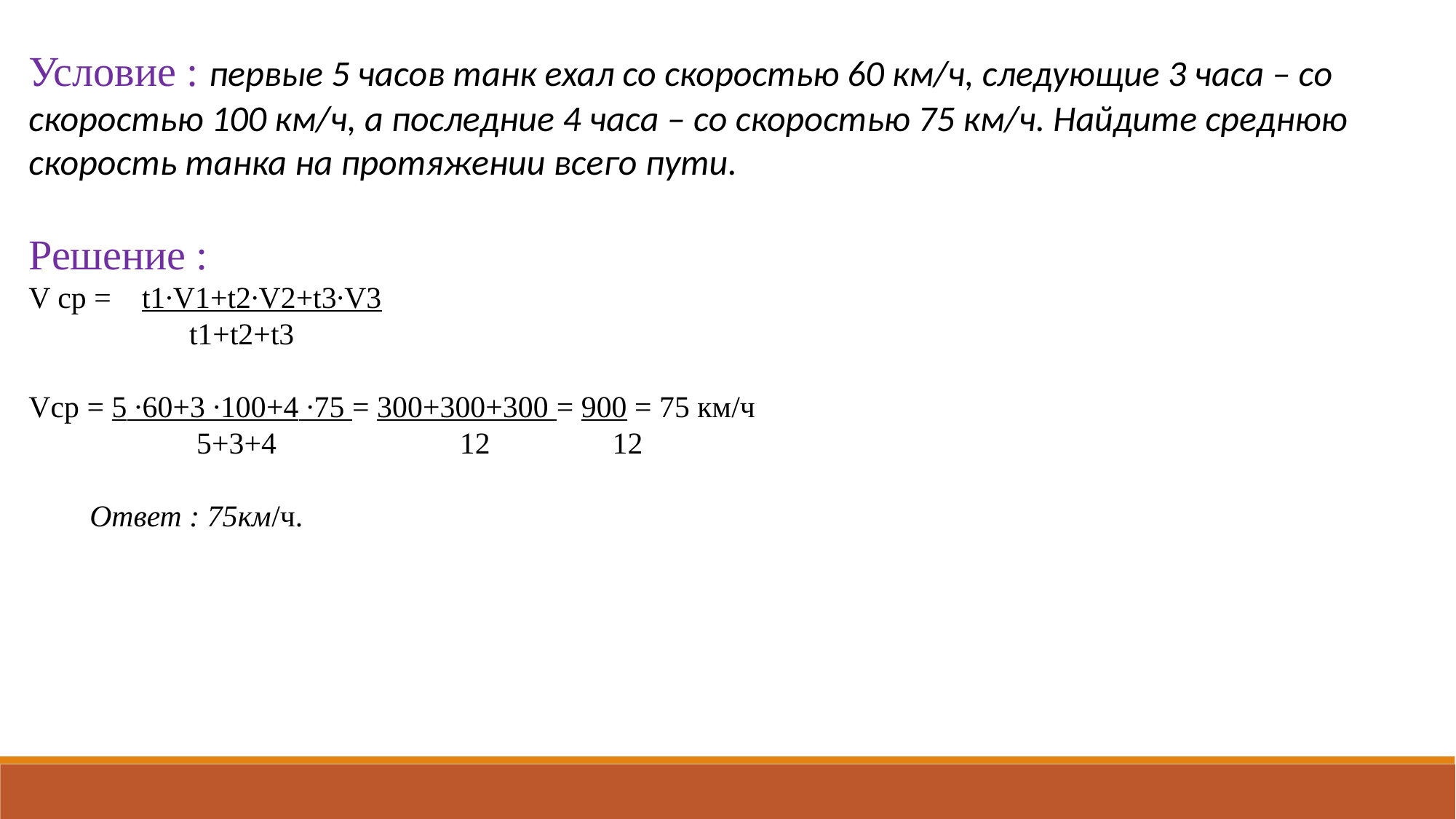

Условие : первые 5 часов танк ехал со скоростью 60 км/ч, следующие 3 часа – со скоростью 100 км/ч, а последние 4 часа – со скоростью 75 км/ч. Найдите среднюю скорость танка на протяжении всего пути.

Решение :
V cр =    t1∙V1+t2∙V2+t3∙V3
                     t1+t2+t3
Vср = 5 ∙60+3 ∙100+4 ∙75 = 300+300+300 = 900 = 75 км/ч
                      5+3+4                        12                12

        Ответ : 75км/ч.